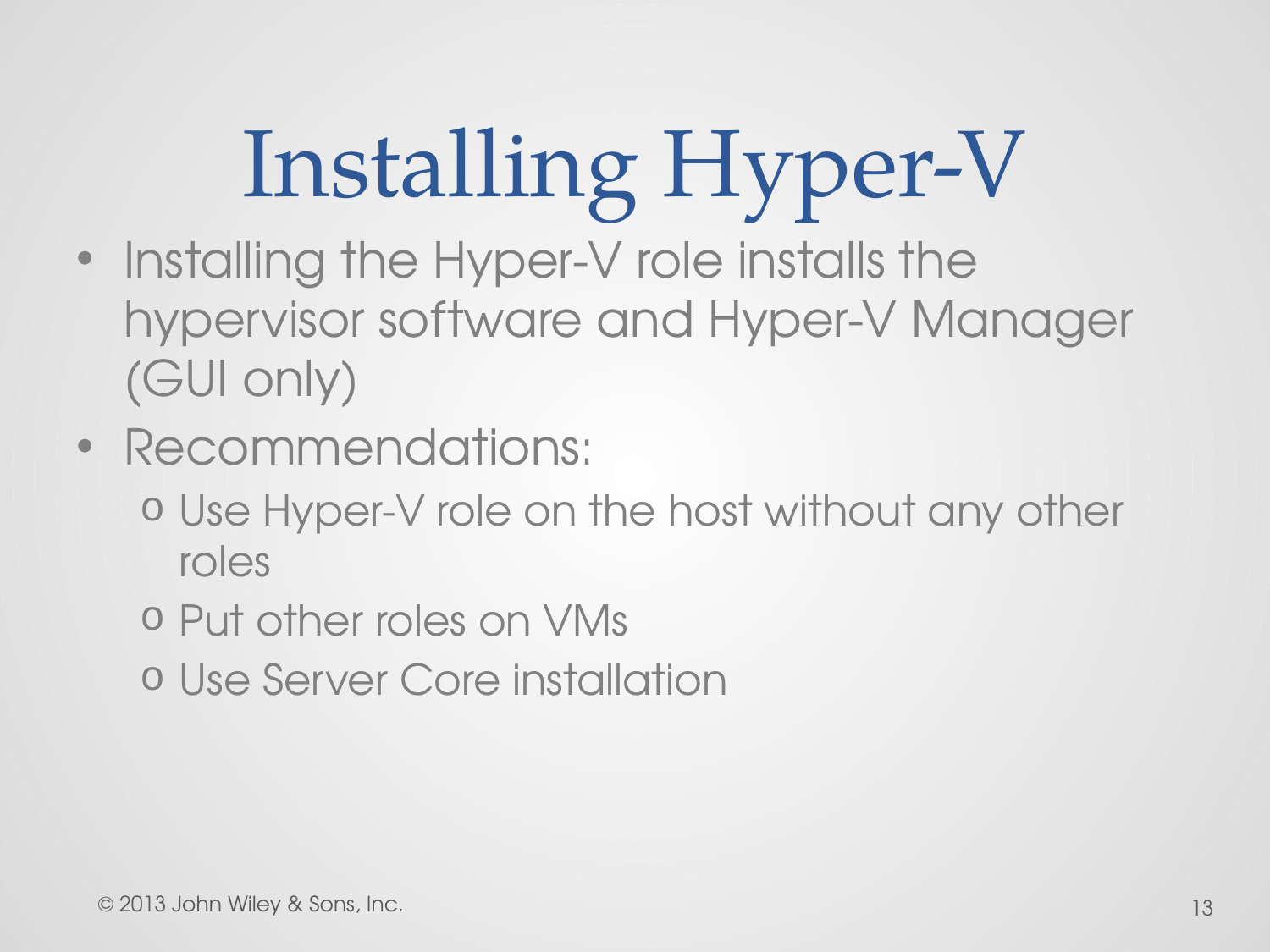

# Installing Hyper-V
Installing the Hyper-V role installs the hypervisor software and Hyper-V Manager (GUI only)
Recommendations:
Use Hyper-V role on the host without any other roles
Put other roles on VMs
Use Server Core installation
© 2013 John Wiley & Sons, Inc.
13